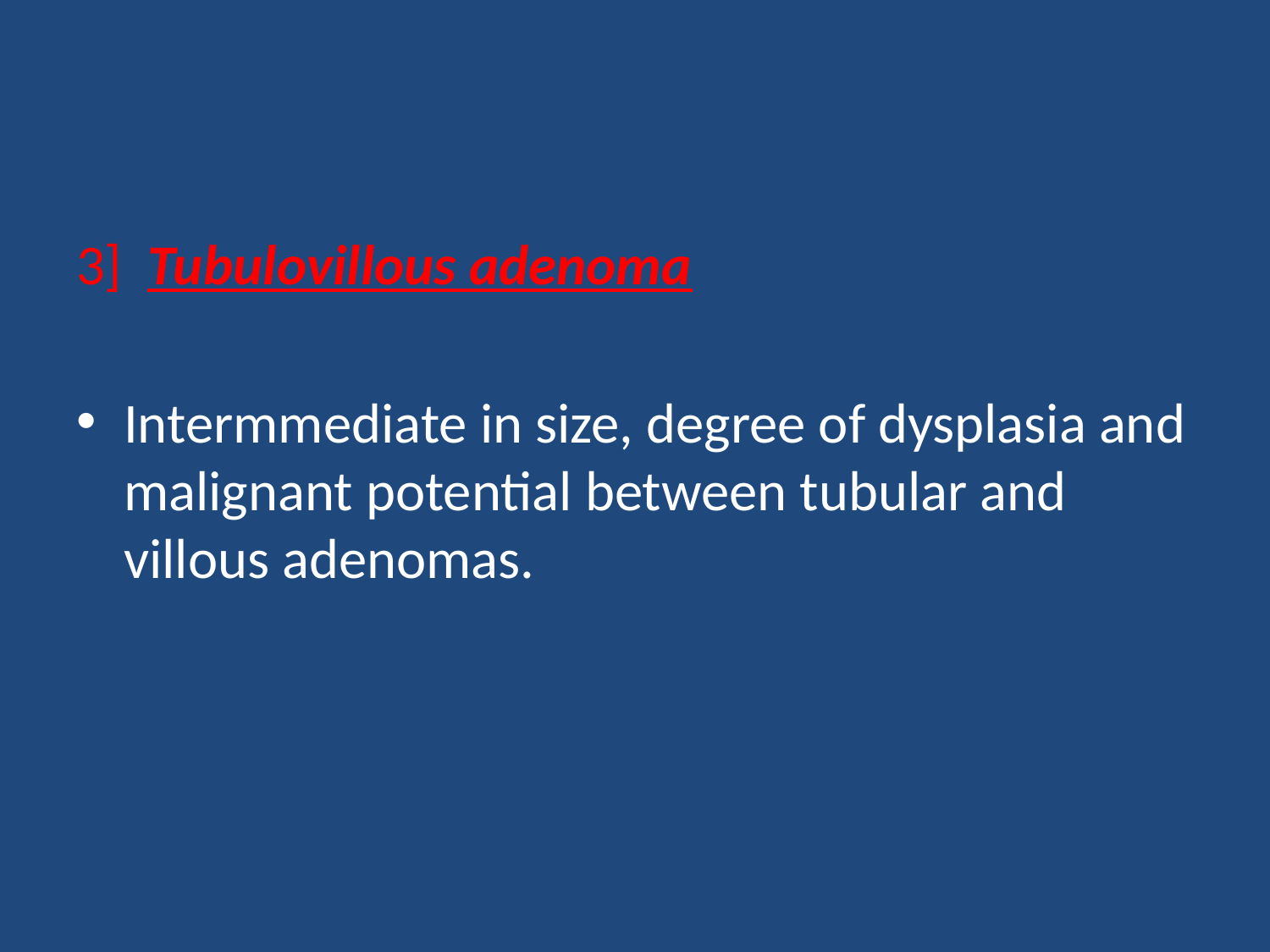

#
3]  Tubulovillous adenoma

Intermmediate in size, degree of dysplasia and malignant potential between tubular and villous adenomas.